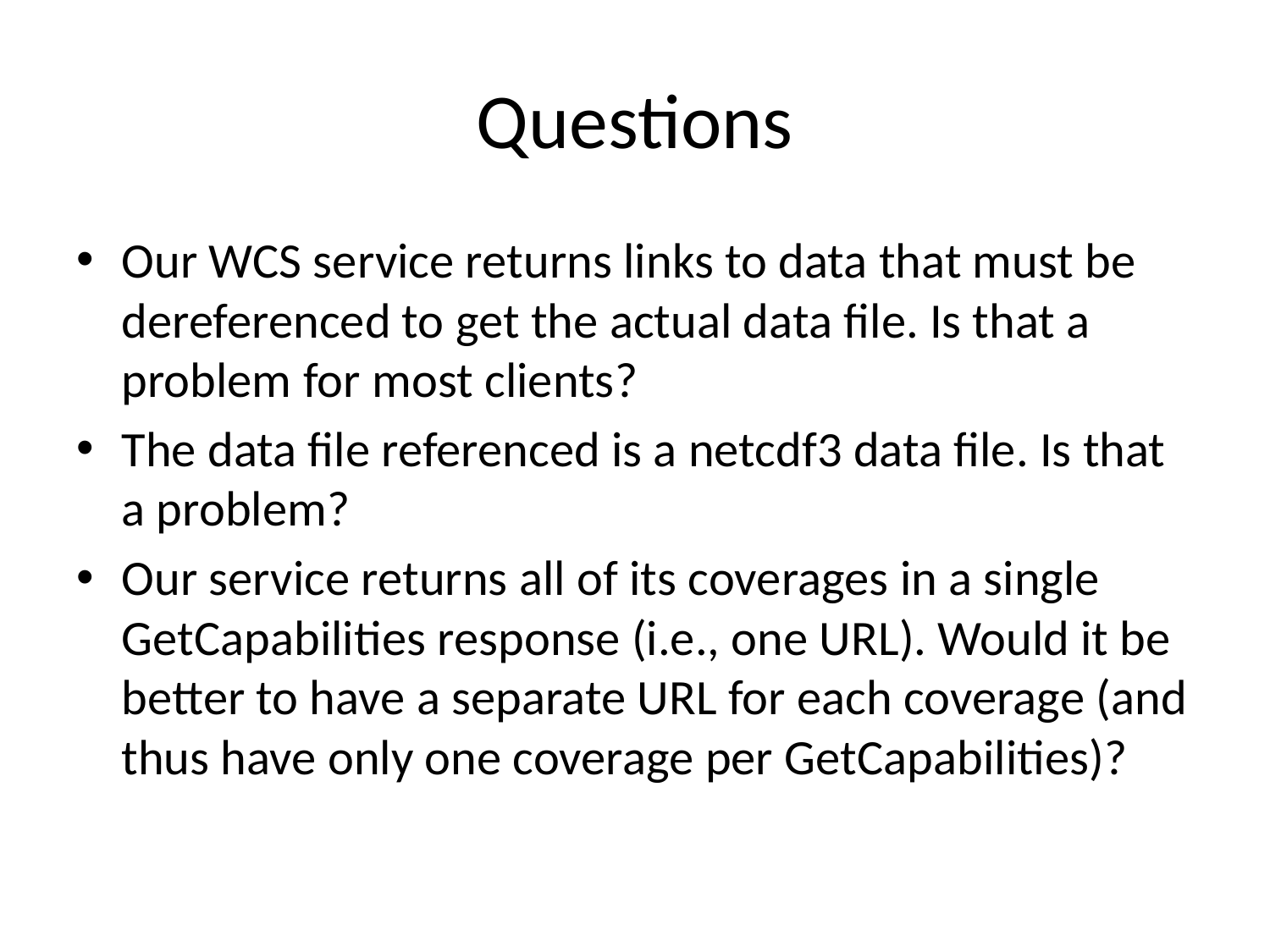

# Questions
Our WCS service returns links to data that must be dereferenced to get the actual data file. Is that a problem for most clients?
The data file referenced is a netcdf3 data file. Is that a problem?
Our service returns all of its coverages in a single GetCapabilities response (i.e., one URL). Would it be better to have a separate URL for each coverage (and thus have only one coverage per GetCapabilities)?